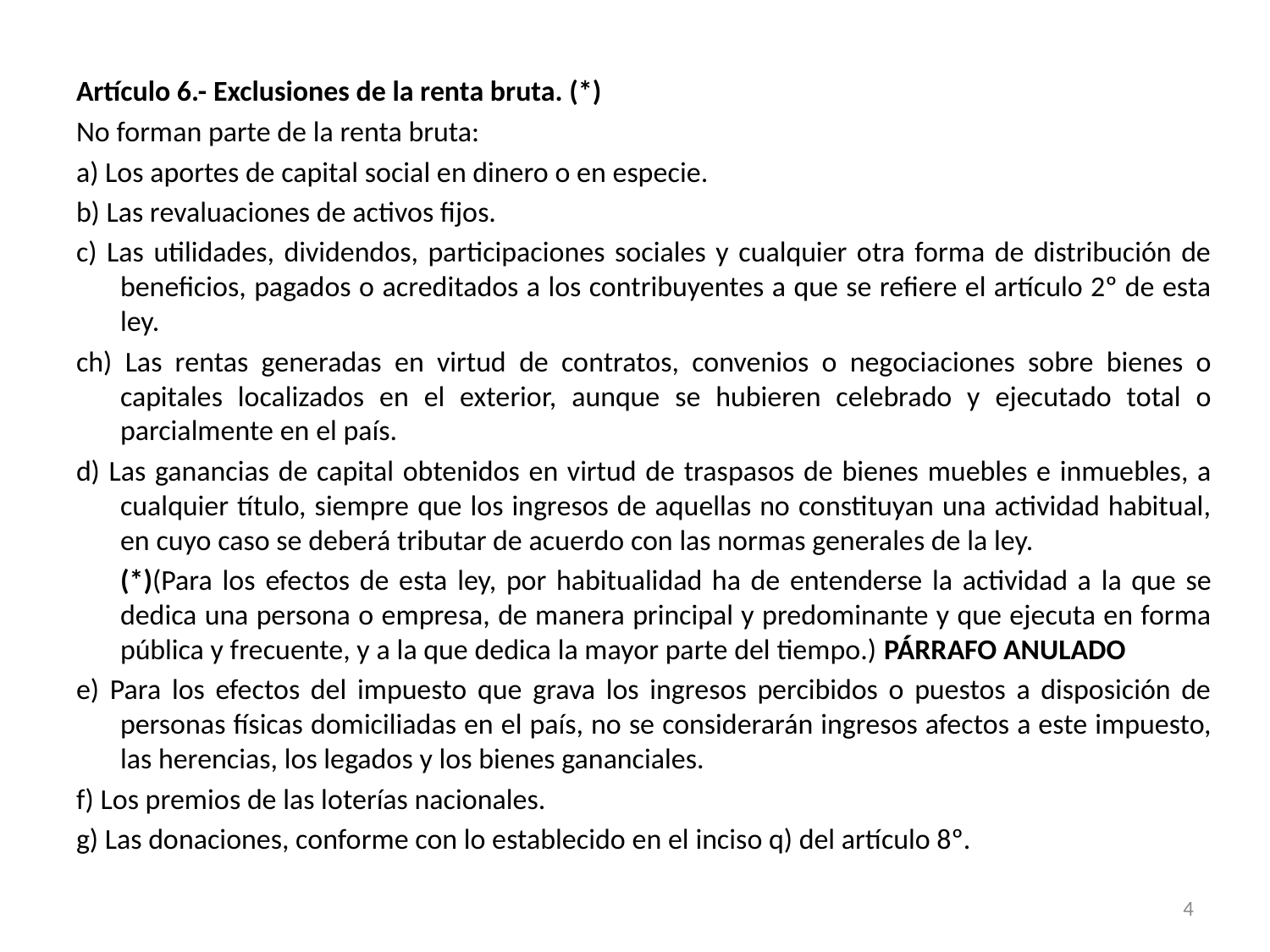

Artículo 6.- Exclusiones de la renta bruta. (*)
No forman parte de la renta bruta:
a) Los aportes de capital social en dinero o en especie.
b) Las revaluaciones de activos fijos.
c) Las utilidades, dividendos, participaciones sociales y cualquier otra forma de distribución de beneficios, pagados o acreditados a los contribuyentes a que se refiere el artículo 2º de esta ley.
ch) Las rentas generadas en virtud de contratos, convenios o negociaciones sobre bienes o capitales localizados en el exterior, aunque se hubieren celebrado y ejecutado total o parcialmente en el país.
d) Las ganancias de capital obtenidos en virtud de traspasos de bienes muebles e inmuebles, a cualquier título, siempre que los ingresos de aquellas no constituyan una actividad habitual, en cuyo caso se deberá tributar de acuerdo con las normas generales de la ley.
	(*)(Para los efectos de esta ley, por habitualidad ha de entenderse la actividad a la que se dedica una persona o empresa, de manera principal y predominante y que ejecuta en forma pública y frecuente, y a la que dedica la mayor parte del tiempo.) PÁRRAFO ANULADO
e) Para los efectos del impuesto que grava los ingresos percibidos o puestos a disposición de personas físicas domiciliadas en el país, no se considerarán ingresos afectos a este impuesto, las herencias, los legados y los bienes gananciales.
f) Los premios de las loterías nacionales.
g) Las donaciones, conforme con lo establecido en el inciso q) del artículo 8º.

4